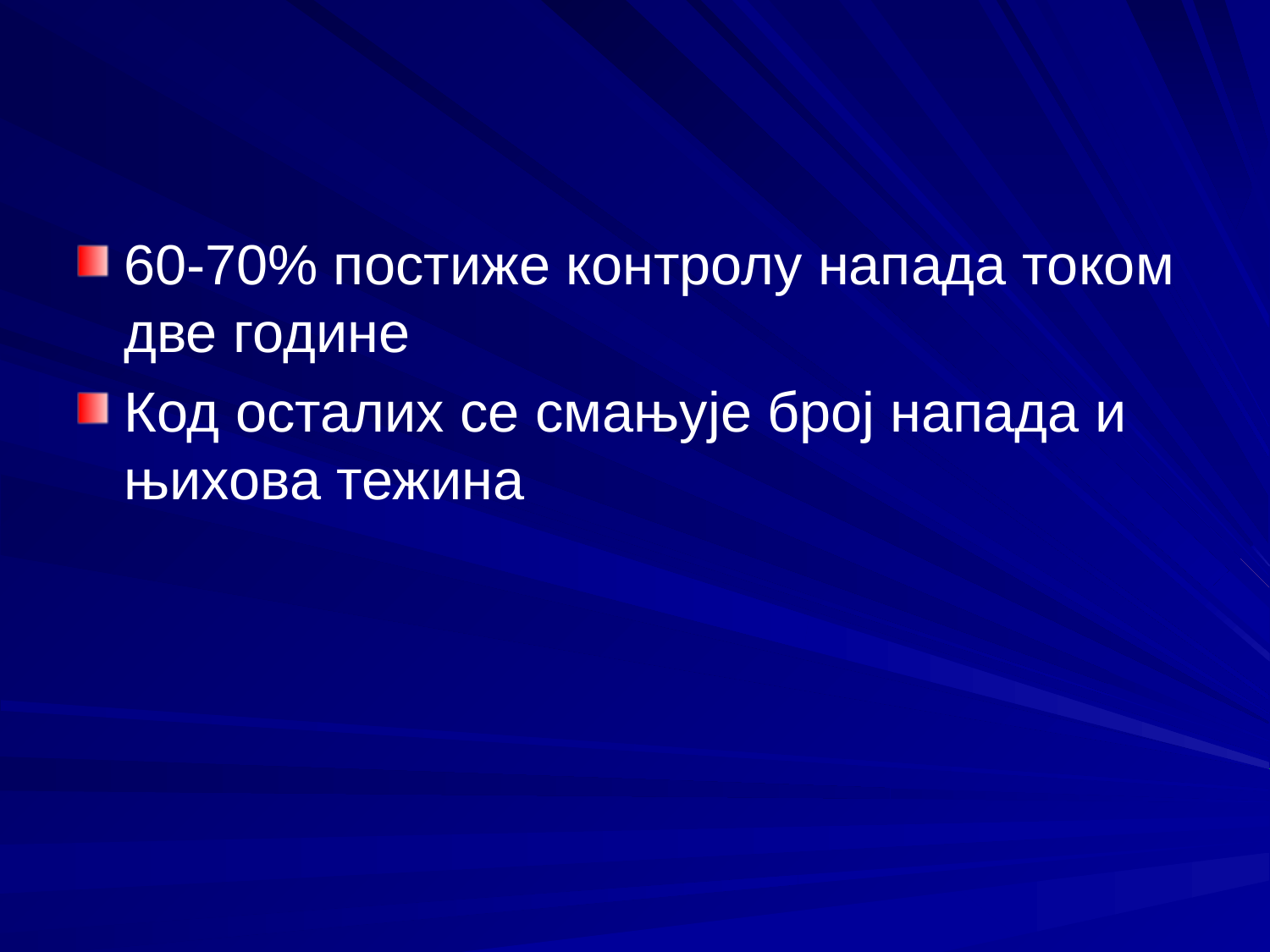

#
60-70% постиже контролу напада током две године
Код осталих се смањује број напада и њихова тежина